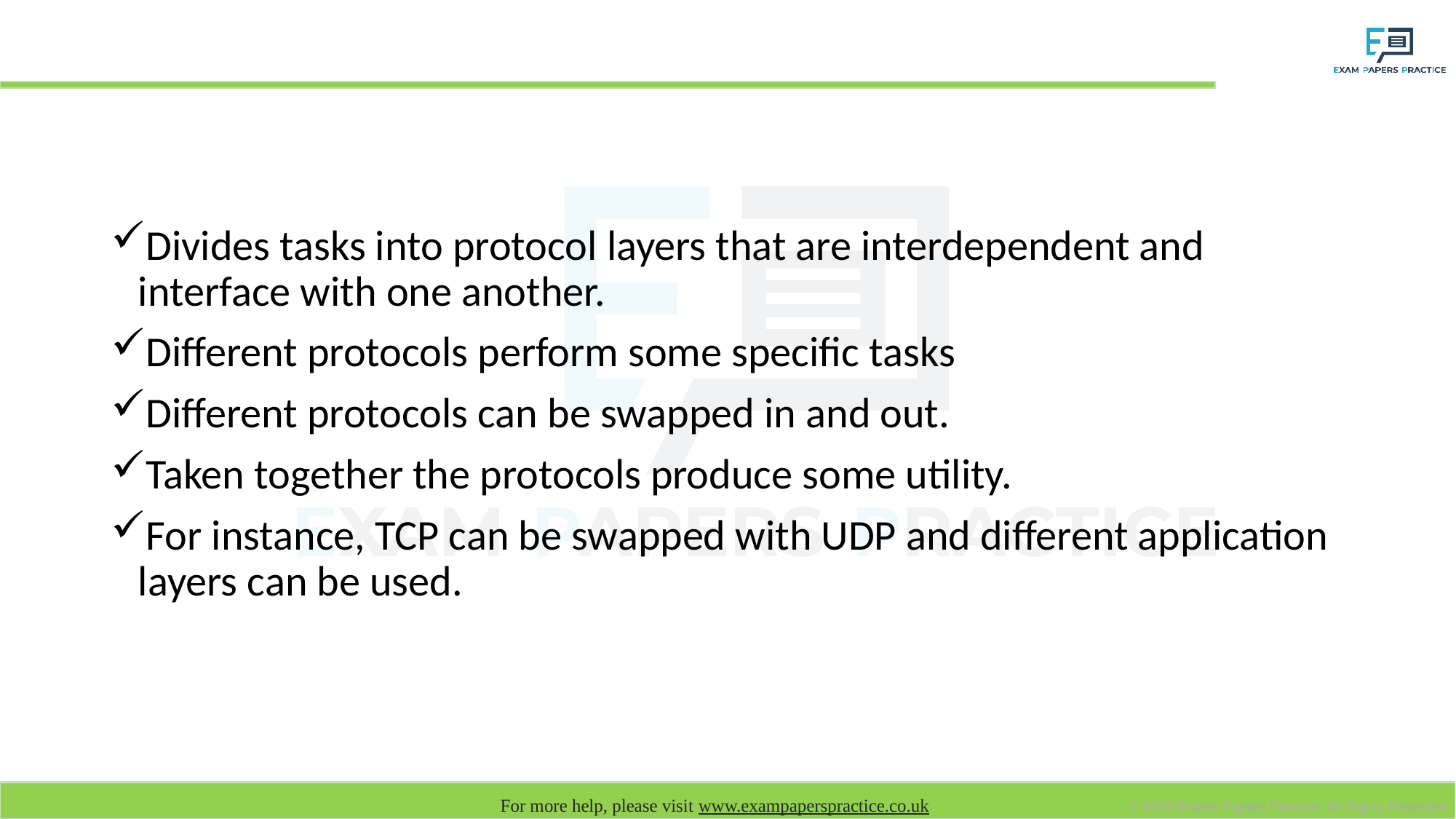

# Protocol layering
Divides tasks into protocol layers that are interdependent and interface with one another.
Different protocols perform some specific tasks
Different protocols can be swapped in and out.
Taken together the protocols produce some utility.
For instance, TCP can be swapped with UDP and different application layers can be used.